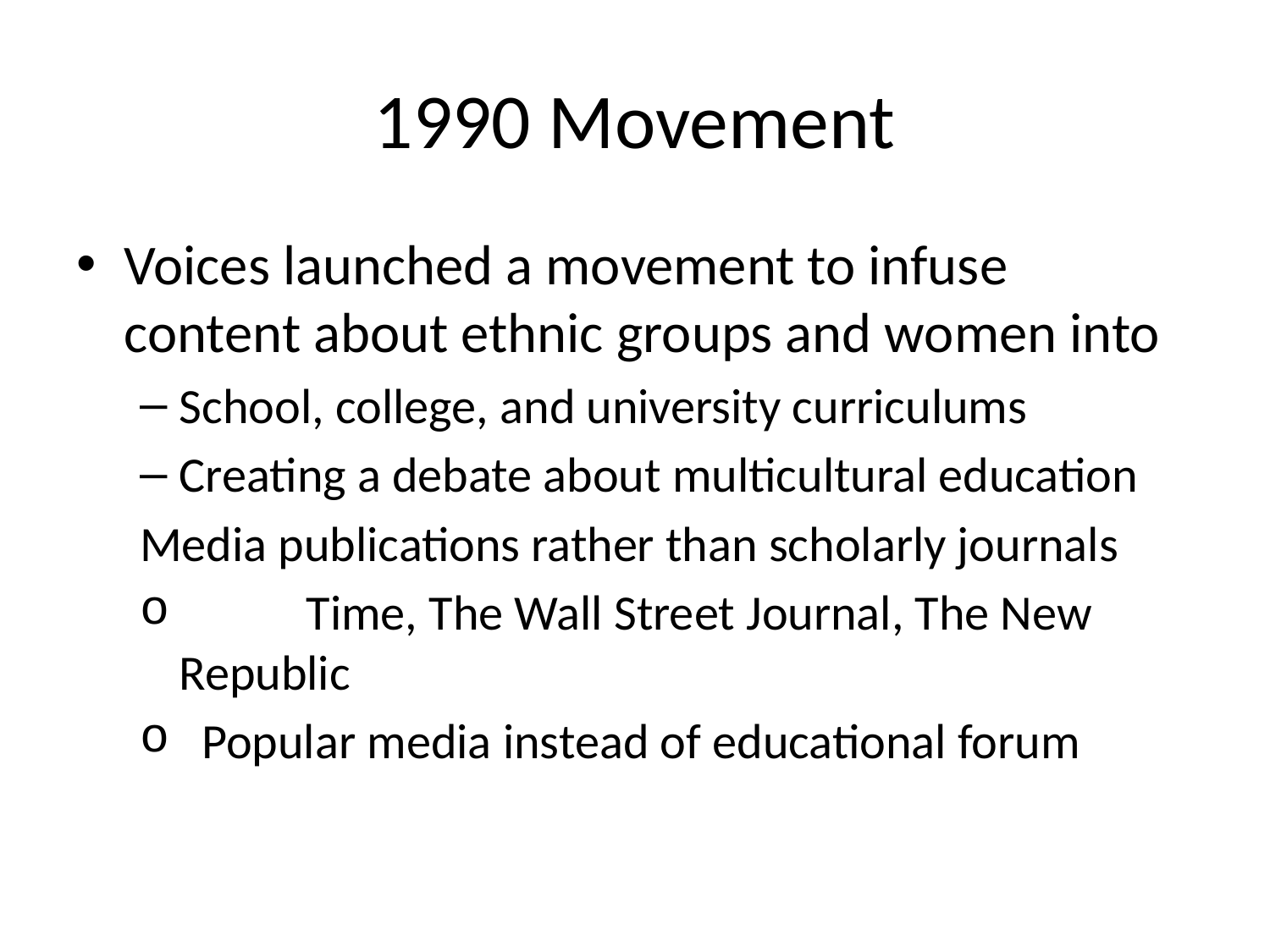

# 1990 Movement
Voices launched a movement to infuse content about ethnic groups and women into
School, college, and university curriculums
Creating a debate about multicultural education
Media publications rather than scholarly journals
	Time, The Wall Street Journal, The New Republic
  Popular media instead of educational forum